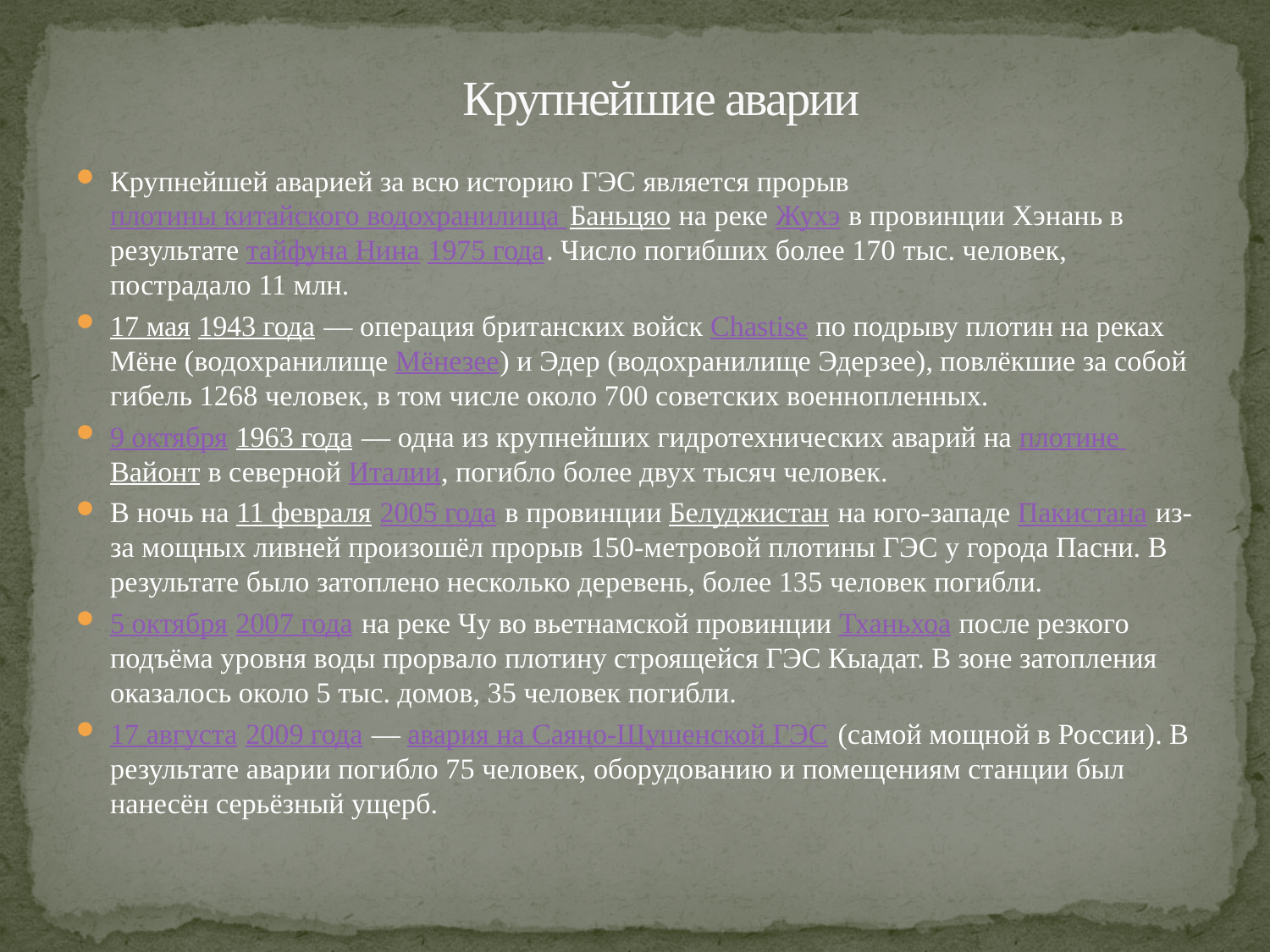

# Крупнейшие аварии
Крупнейшей аварией за всю историю ГЭС является прорыв плотины китайского водохранилища Баньцяо на реке Жухэ в провинции Хэнань в результате тайфуна Нина 1975 года. Число погибших более 170 тыс. человек, пострадало 11 млн.
17 мая 1943 года — операция британских войск Chastise по подрыву плотин на реках Мёне (водохранилище Мёнезее) и Эдер (водохранилище Эдерзее), повлёкшие за собой гибель 1268 человек, в том числе около 700 советских военнопленных.
9 октября 1963 года — одна из крупнейших гидротехнических аварий на плотине Вайонт в северной Италии, погибло более двух тысяч человек.
В ночь на 11 февраля 2005 года в провинции Белуджистан на юго-западе Пакистана из-за мощных ливней произошёл прорыв 150-метровой плотины ГЭС у города Пасни. В результате было затоплено несколько деревень, более 135 человек погибли.
5 октября 2007 года на реке Чу во вьетнамской провинции Тханьхоа после резкого подъёма уровня воды прорвало плотину строящейся ГЭС Кыадат. В зоне затопления оказалось около 5 тыс. домов, 35 человек погибли.
17 августа 2009 года — авария на Саяно-Шушенской ГЭС (самой мощной в России). В результате аварии погибло 75 человек, оборудованию и помещениям станции был нанесён серьёзный ущерб.